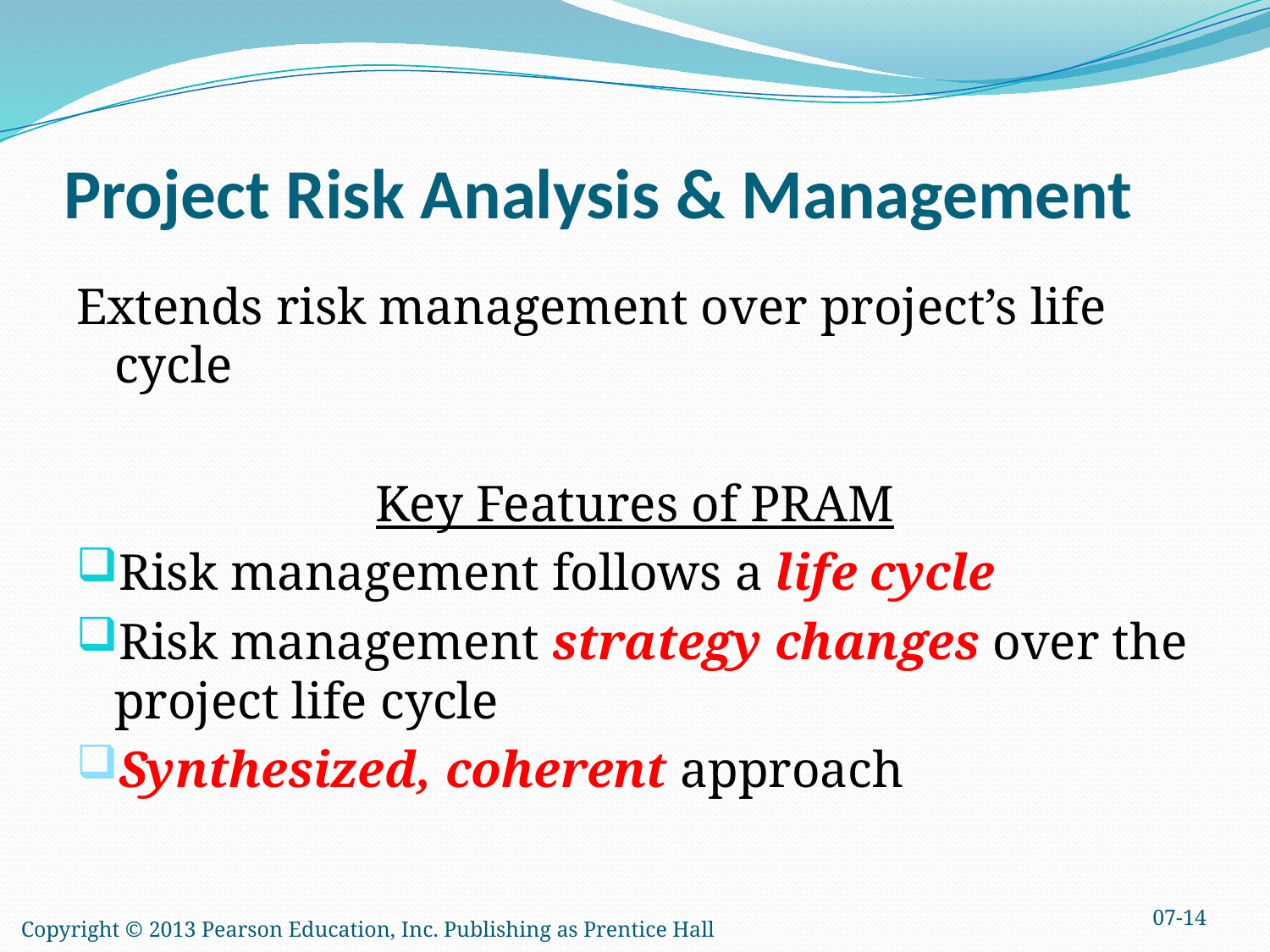

# Project Risk Analysis & Management
Extends risk management over project’s life cycle

Key Features of PRAM
Risk management follows a life cycle
Risk management strategy changes over the project life cycle
Synthesized, coherent approach

07-14